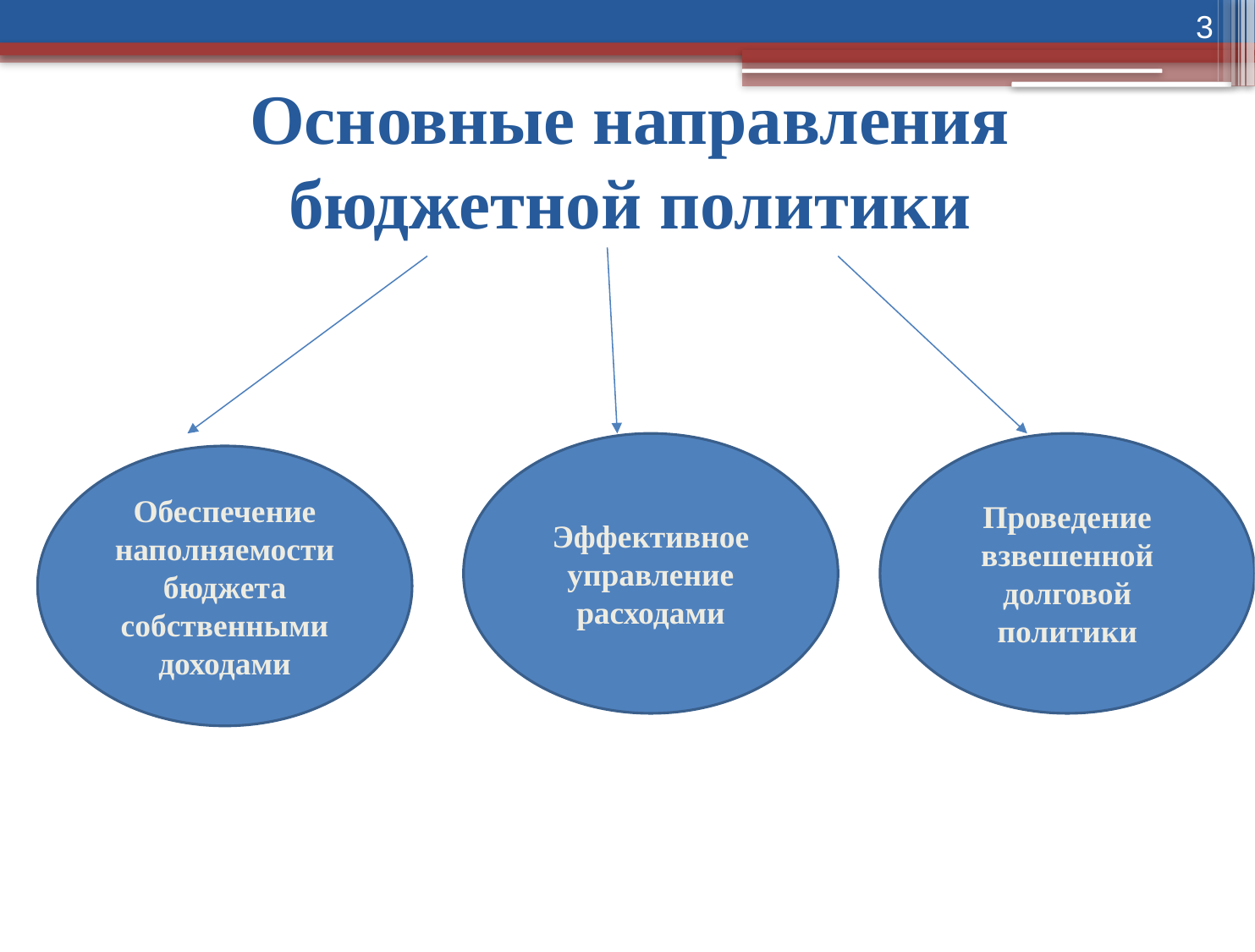

3
# Основные направления бюджетной политики
Эффективное управление расходами
Проведение взвешенной долговой политики
Обеспечение наполняемости бюджета собственными доходами